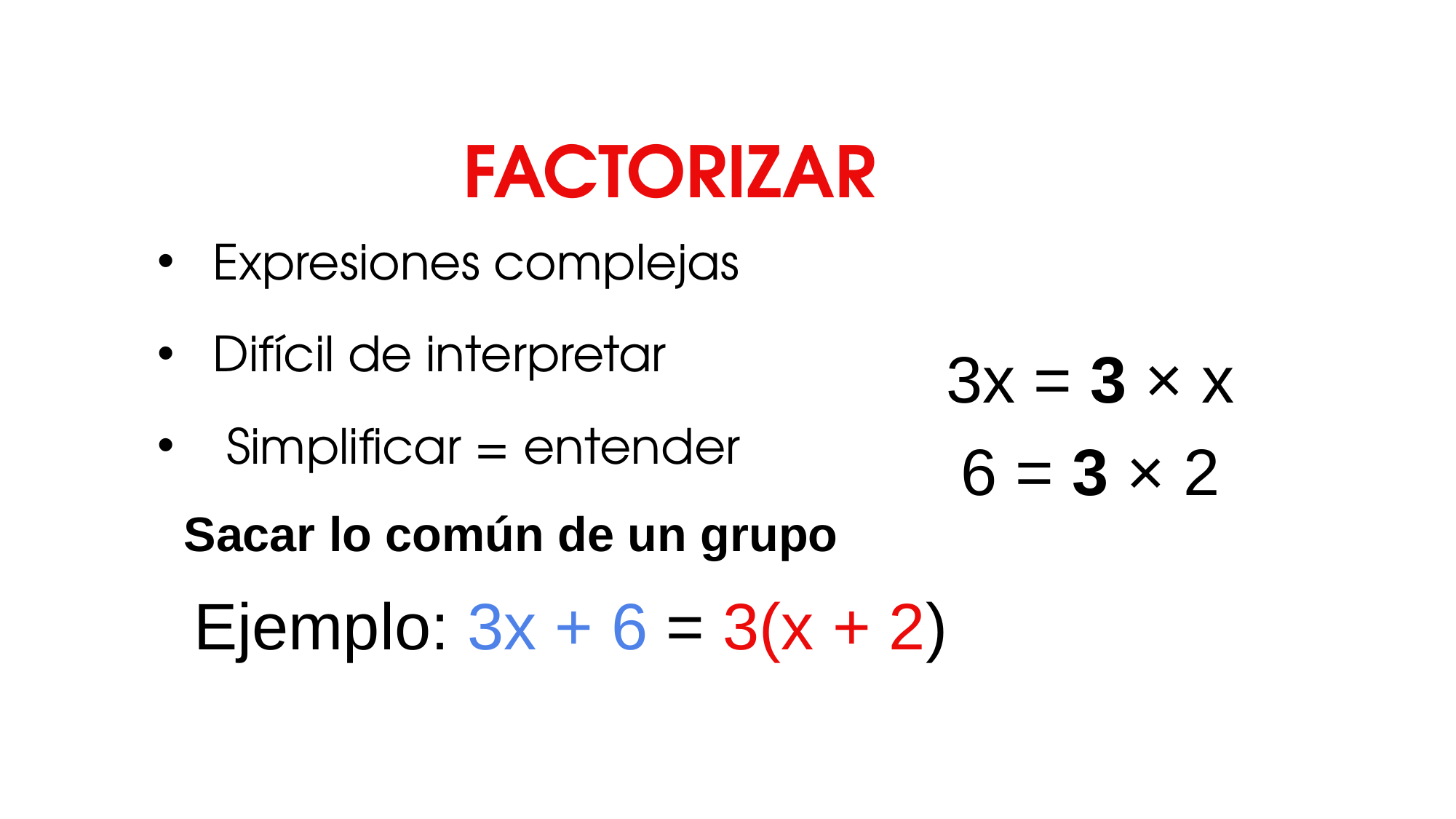

FACTORIZAR
Expresiones complejas
Difícil de interpretar
 Simplificar = entender
3x = 3 × x
6 = 3 × 2
Sacar lo común de un grupo
Ejemplo: 3x + 6 = 3(x + 2)